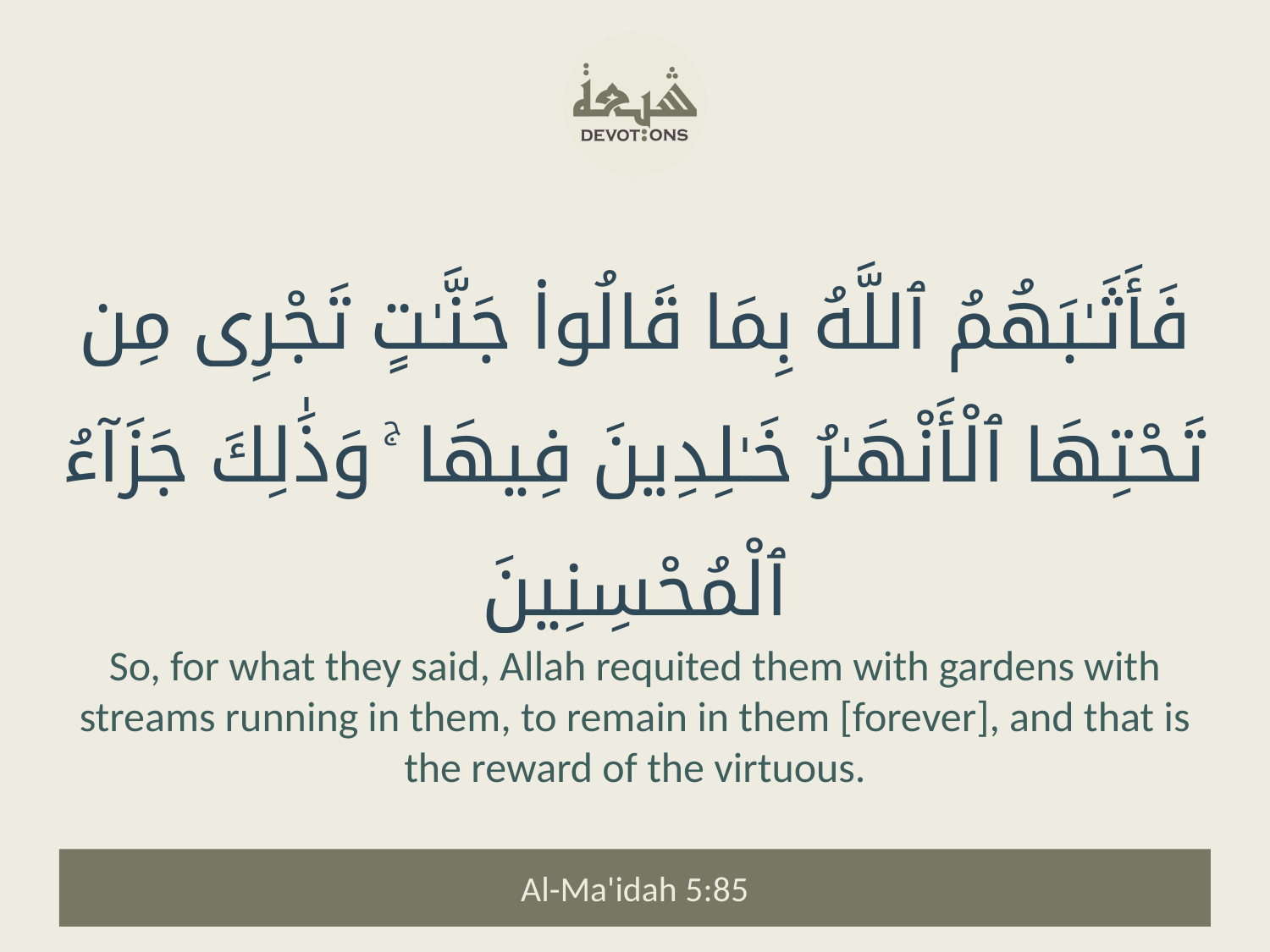

فَأَثَـٰبَهُمُ ٱللَّهُ بِمَا قَالُوا۟ جَنَّـٰتٍ تَجْرِى مِن تَحْتِهَا ٱلْأَنْهَـٰرُ خَـٰلِدِينَ فِيهَا ۚ وَذَٰلِكَ جَزَآءُ ٱلْمُحْسِنِينَ
So, for what they said, Allah requited them with gardens with streams running in them, to remain in them [forever], and that is the reward of the virtuous.
Al-Ma'idah 5:85